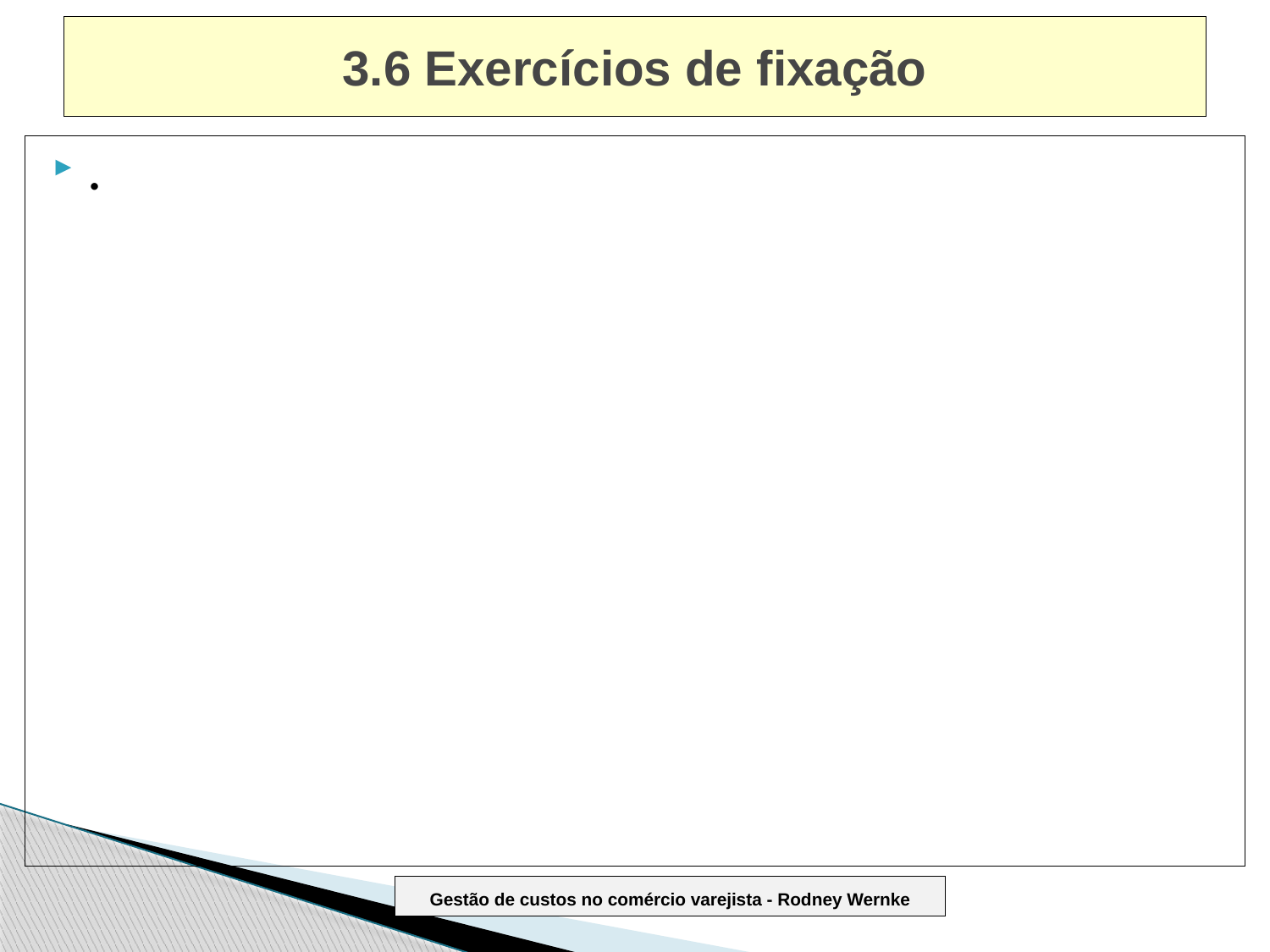

# 3.6 Exercícios de fixação
.
Gestão de custos no comércio varejista - Rodney Wernke